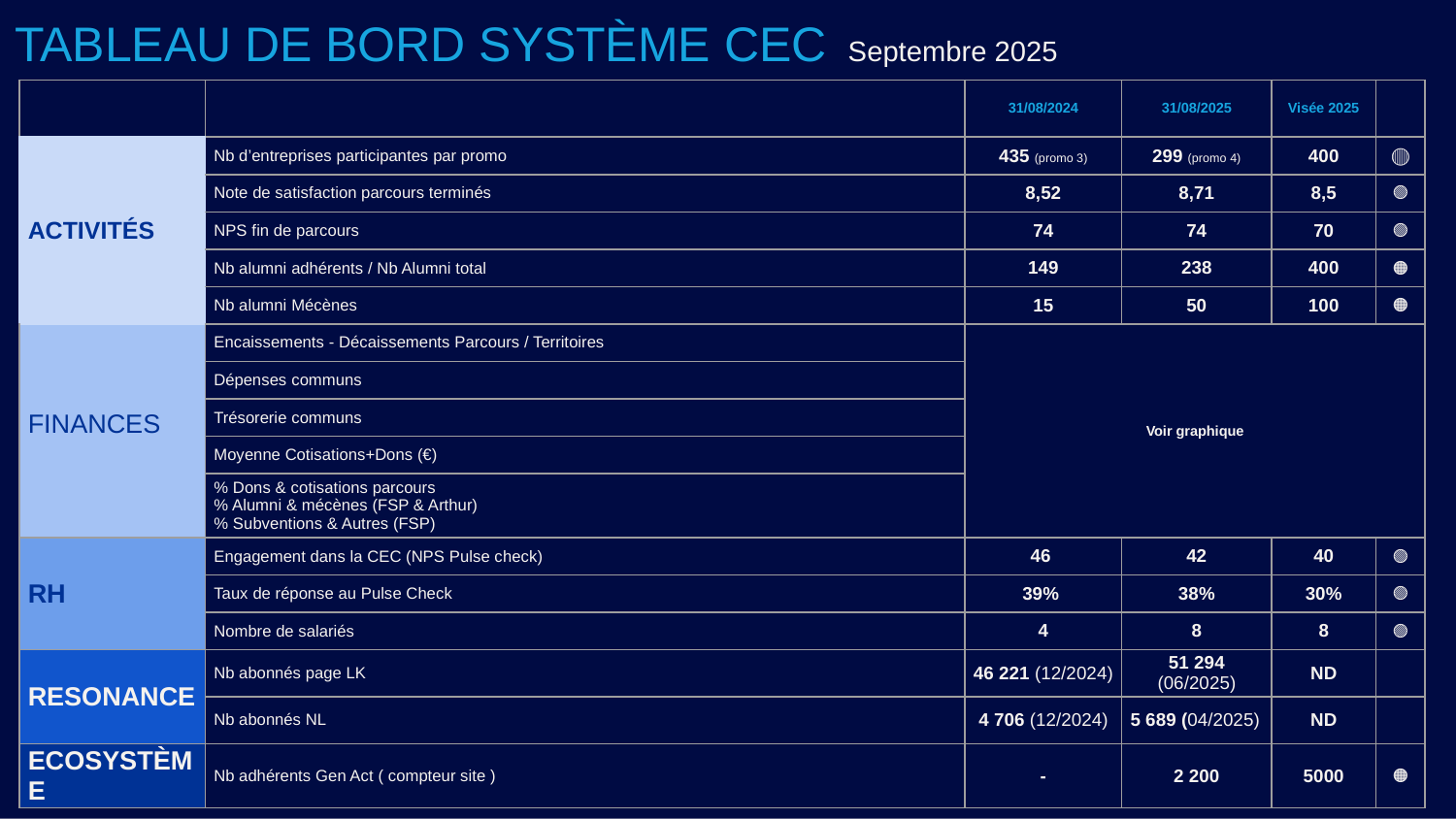

TABLEAU DE BORD SYSTÈME CEC  Septembre 2025
|  |  | 31/08/2024 | 31/08/2025 | Visée 2025 |  |
| --- | --- | --- | --- | --- | --- |
| ACTIVITÉS | Nb d’entreprises participantes par promo | 435 (promo 3) | 299 (promo 4) | 400 | 🔴 |
|  | Note de satisfaction parcours terminés | 8,52 | 8,71 | 8,5 | 🟢 |
|  | NPS fin de parcours | 74 | 74 | 70 | 🟢 |
|  | Nb alumni adhérents / Nb Alumni total | 149 | 238 | 400 | 🟠 |
|  | Nb alumni Mécènes | 15 | 50 | 100 | 🟠 |
| FINANCES | Encaissements - Décaissements Parcours / Territoires | Voir graphique |  |  |  |
|  | Dépenses communs |  |  |  |  |
|  | Trésorerie communs |  |  |  |  |
|  | Moyenne Cotisations+Dons (€) |  |  |  |  |
|  | % Dons & cotisations parcours % Alumni & mécènes (FSP & Arthur) % Subventions & Autres (FSP) |  |  |  |  |
| RH | Engagement dans la CEC (NPS Pulse check) | 46 | 42 | 40 | 🟢 |
|  | Taux de réponse au Pulse Check | 39% | 38% | 30% | 🟢 |
|  | Nombre de salariés | 4 | 8 | 8 | 🟢 |
| RESONANCE | Nb abonnés page LK | 46 221 (12/2024) | 51 294 (06/2025) | ND |  |
|  | Nb abonnés NL | 4 706 (12/2024) | 5 689 (04/2025) | ND |  |
| ECOSYSTÈME | Nb adhérents Gen Act ( compteur site ) | - | 2 200 | 5000 | 🟠 |